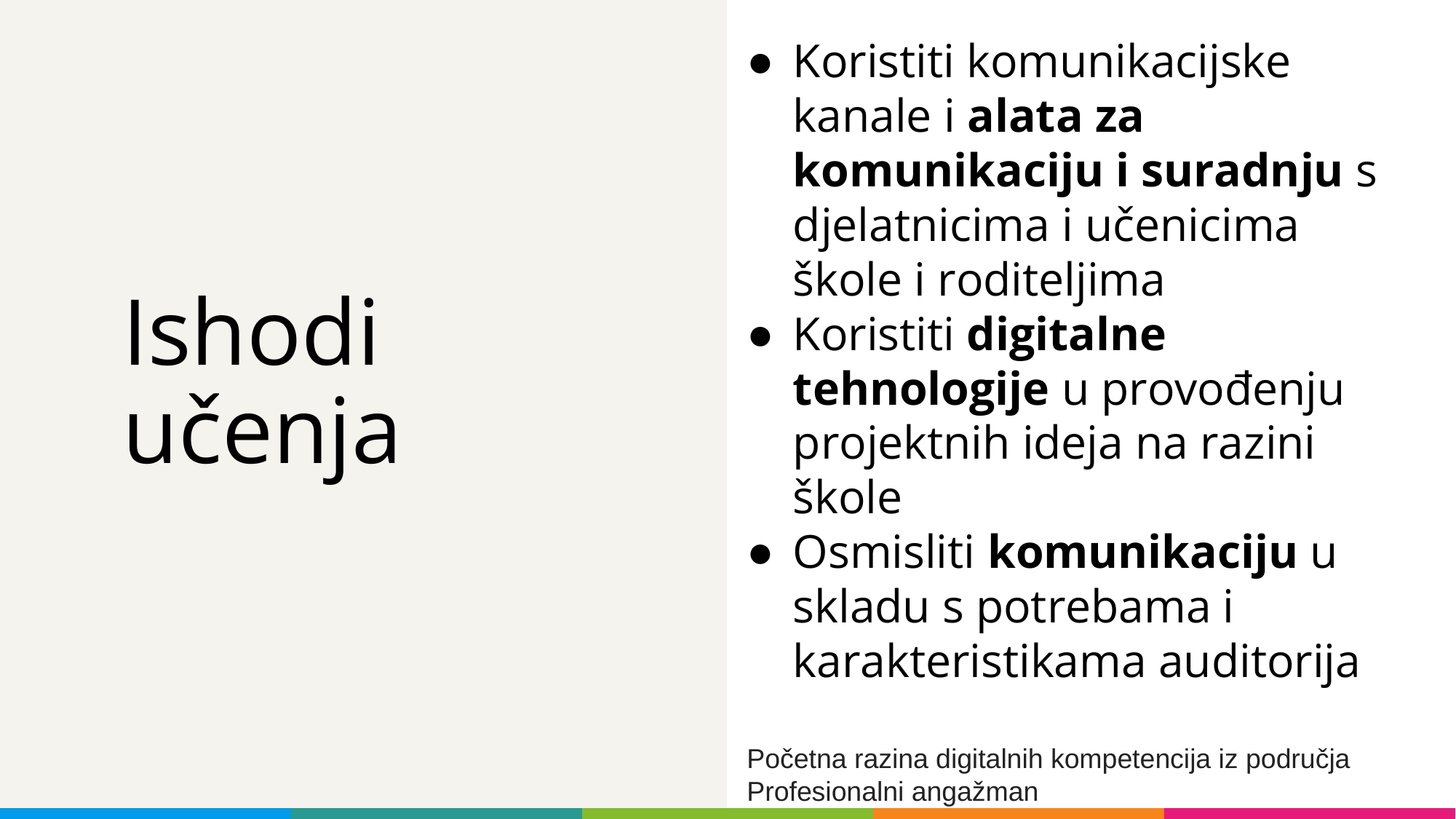

Koristiti komunikacijske kanale i alata za komunikaciju i suradnju s djelatnicima i učenicima škole i roditeljima
Koristiti digitalne tehnologije u provođenju projektnih ideja na razini škole
Osmisliti komunikaciju u skladu s potrebama i karakteristikama auditorija

Početna razina digitalnih kompetencija iz područja Profesionalni angažman
# Ishodi učenja